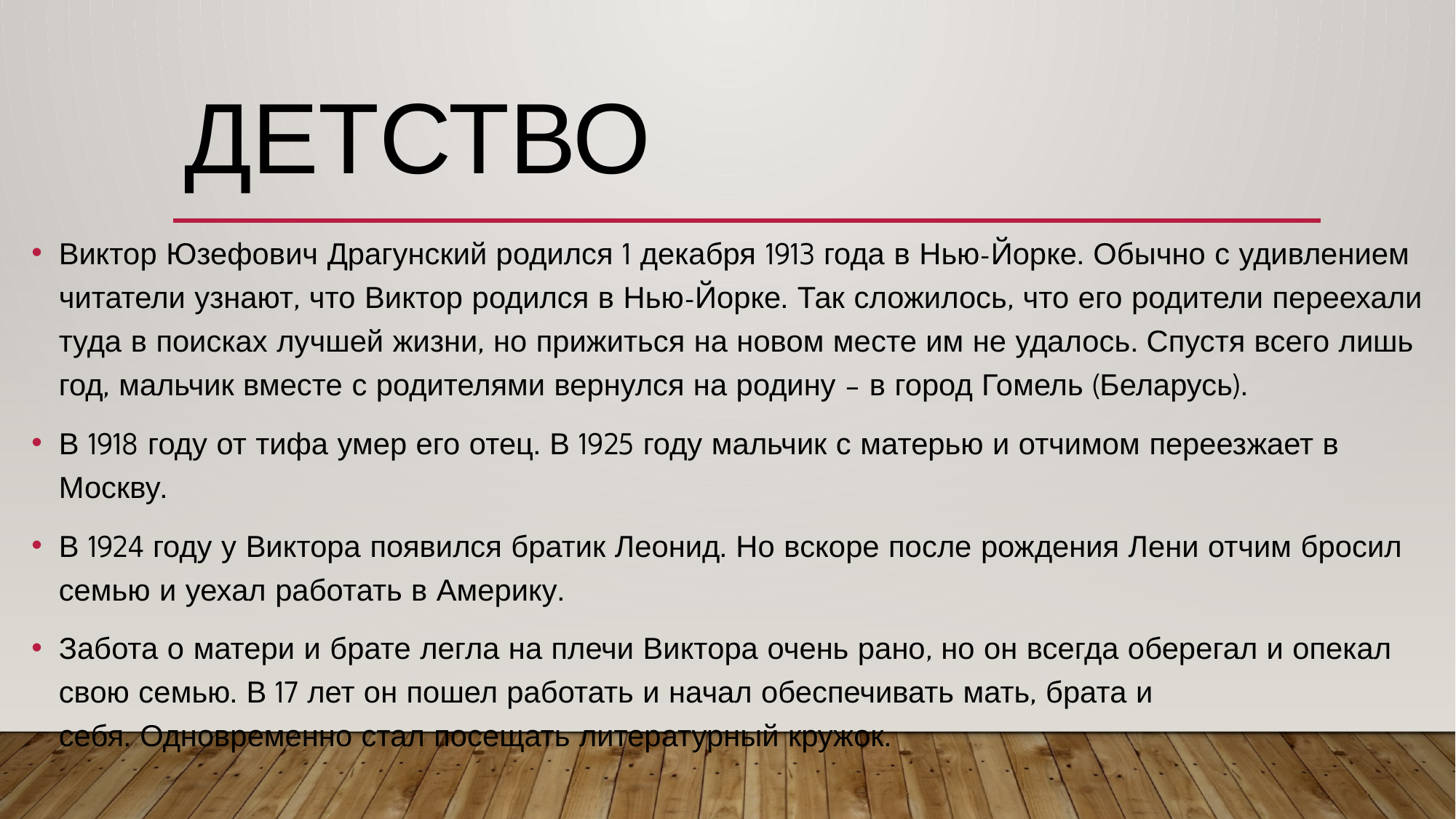

# Детство
Виктор Юзефович Драгунский родился 1 декабря 1913 года в Нью-Йорке. Обычно с удивлением читатели узнают, что Виктор родился в Нью-Йорке. Так сложилось, что его родители переехали туда в поисках лучшей жизни, но прижиться на новом месте им не удалось. Спустя всего лишь год, мальчик вместе с родителями вернулся на родину – в город Гомель (Беларусь).
В 1918 году от тифа умер его отец. В 1925 году мальчик с матерью и отчимом переезжает в Москву.
В 1924 году у Виктора появился братик Леонид. Но вскоре после рождения Лени отчим бросил семью и уехал работать в Америку.
Забота о матери и брате легла на плечи Виктора очень рано, но он всегда оберегал и опекал свою семью. В 17 лет он пошел работать и начал обеспечивать мать, брата и себя. Одновременно стал посещать литературный кружок.